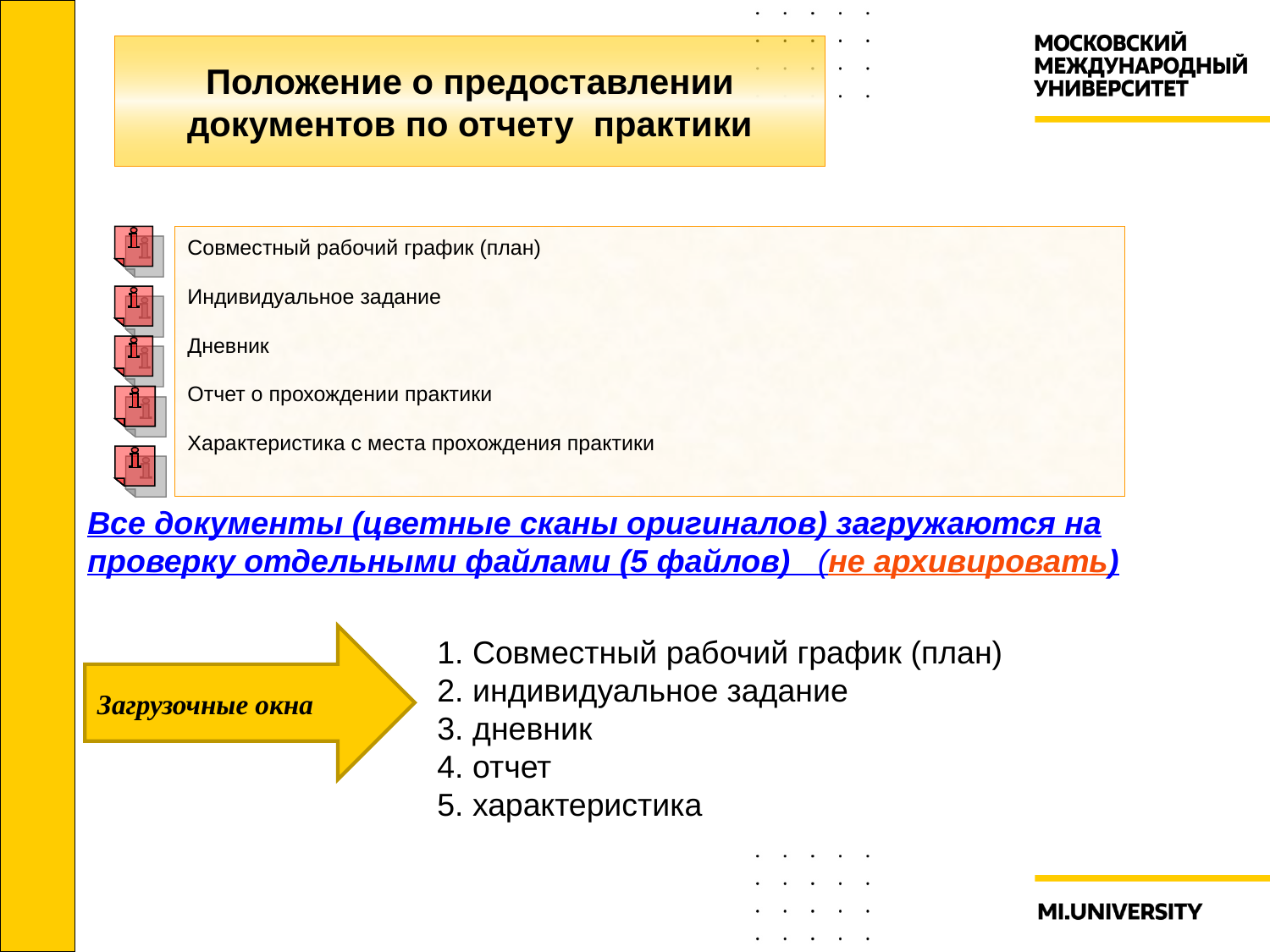

13

Положение о предоставлении документов по отчету  практики

Совместный рабочий график (план)

Индивидуальное задание

Дневник

Отчет о прохождении практики

Характеристика с места прохождения практики

Все документы (цветные сканы оригиналов) загружаются на проверку отдельными файлами (5 файлов)   (не архивировать)
Загрузочные окна
1. Совместный рабочий график (план)
2. индивидуальное задание
3. дневник
4. отчет
5. характеристика